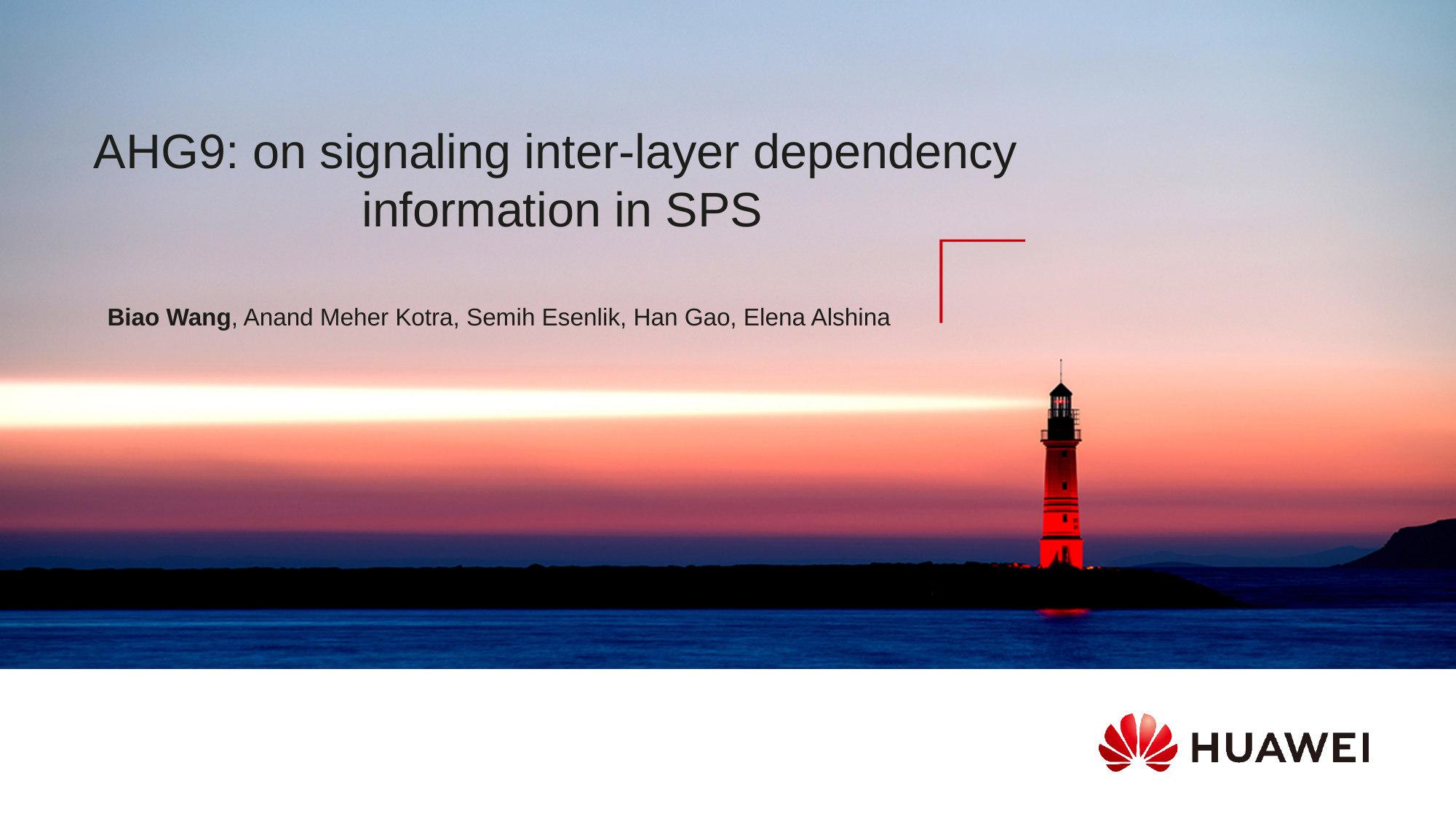

# AHG9: on signaling inter-layer dependency information in SPS

Biao Wang, Anand Meher Kotra, Semih Esenlik, Han Gao, Elena Alshina